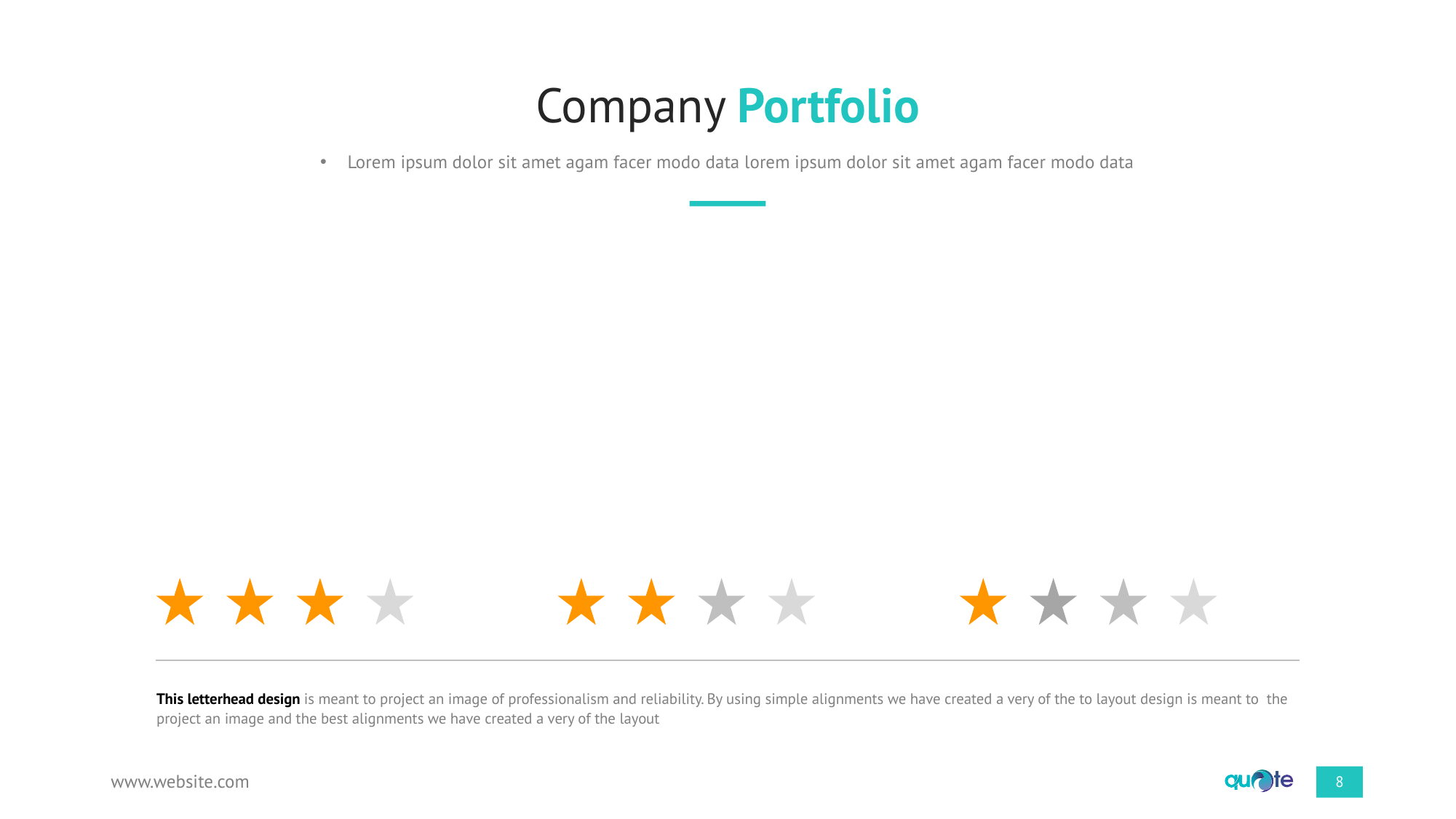

# Company Portfolio
Lorem ipsum dolor sit amet agam facer modo data lorem ipsum dolor sit amet agam facer modo data

This letterhead design is meant to project an image of professionalism and reliability. By using simple alignments we have created a very of the to layout design is meant to  the project an image and the best alignments we have created a very of the layout
www.website.com
8